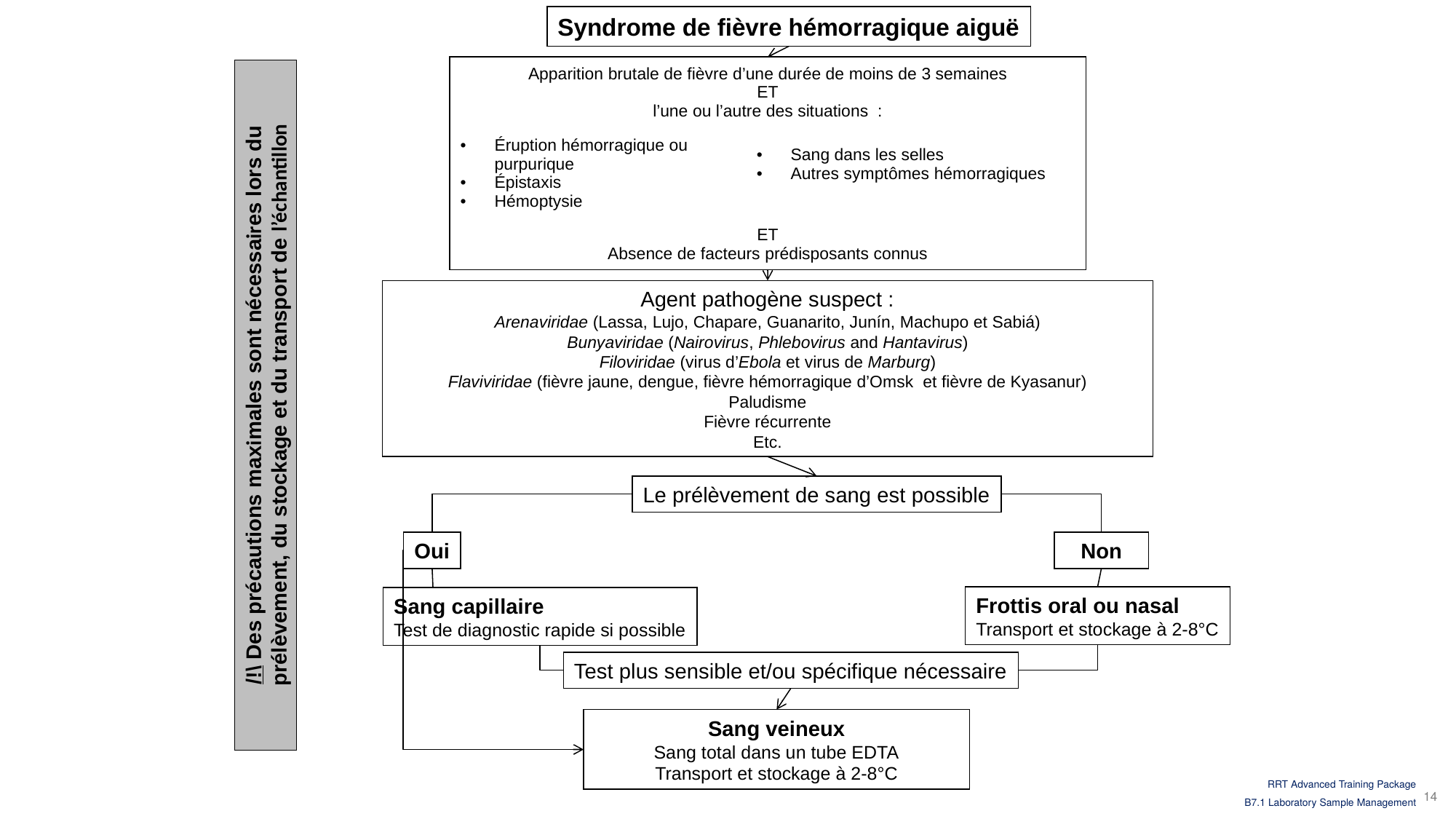

Syndrome de fièvre hémorragique aiguë
| Apparition brutale de fièvre d’une durée de moins de 3 semaines ET l’une ou l’autre des situations : |  |
| --- | --- |
| Éruption hémorragique ou purpurique Épistaxis Hémoptysie | Sang dans les selles Autres symptômes hémorragiques |
| ET Absence de facteurs prédisposants connus |  |
Agent pathogène suspect :
Arenaviridae (Lassa, Lujo, Chapare, Guanarito, Junín, Machupo et Sabiá)
Bunyaviridae (Nairovirus, Phlebovirus and Hantavirus)
Filoviridae (virus d’Ebola et virus de Marburg)
Flaviviridae (fièvre jaune, dengue, fièvre hémorragique d’Omsk  et fièvre de Kyasanur)
Paludisme
Fièvre récurrente
Etc.
/!\ Des précautions maximales sont nécessaires lors du prélèvement, du stockage et du transport de l’échantillon
Le prélèvement de sang est possible
Oui
Non
Frottis oral ou nasal
Transport et stockage à 2-8°C
Sang capillaire
Test de diagnostic rapide si possible
Test plus sensible et/ou spécifique nécessaire
Sang veineux
Sang total dans un tube EDTA
Transport et stockage à 2-8°C